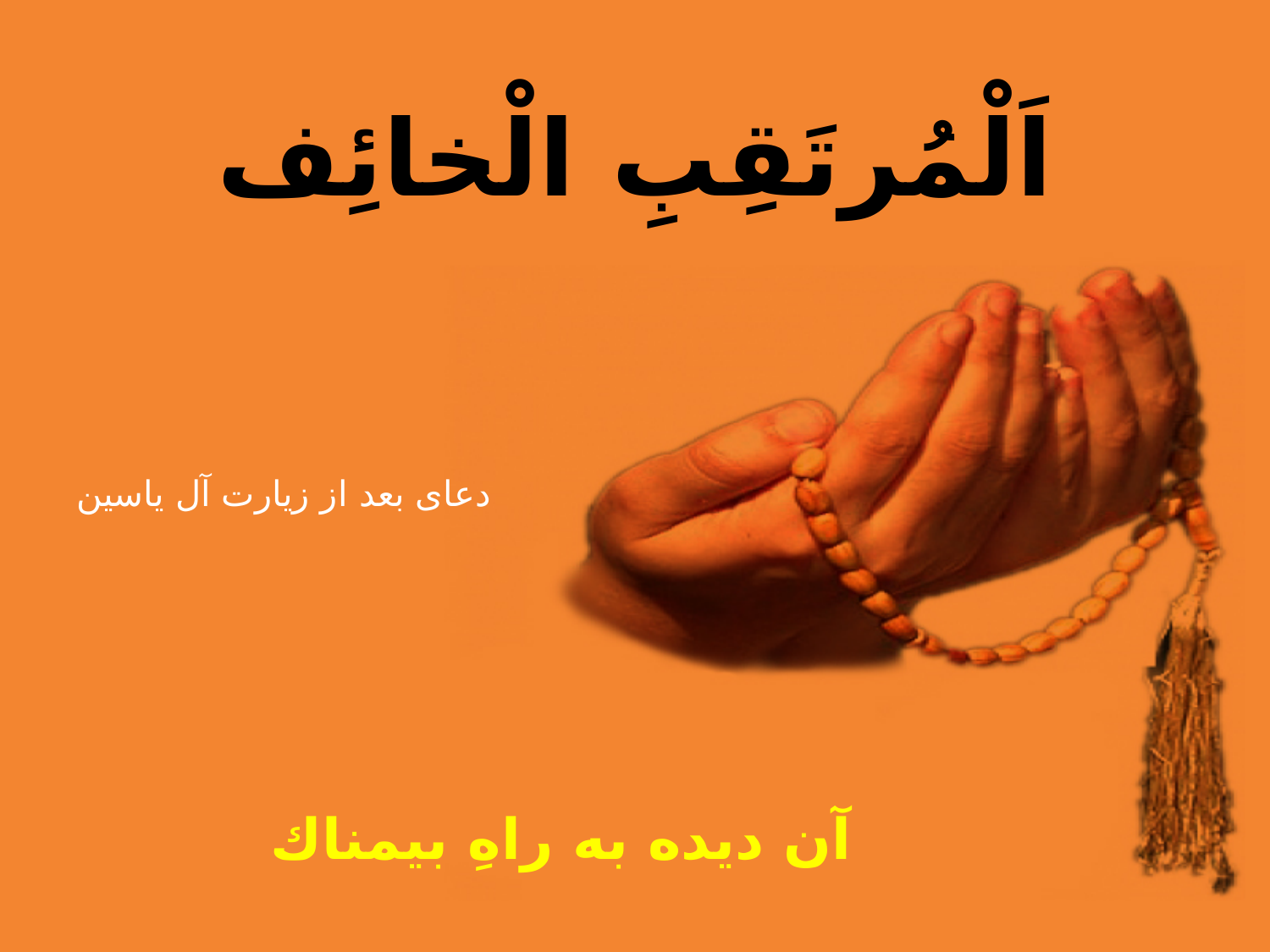

اَلْمُرتَقِبِ الْخائِف
آن ديده به راهِ بيمناك